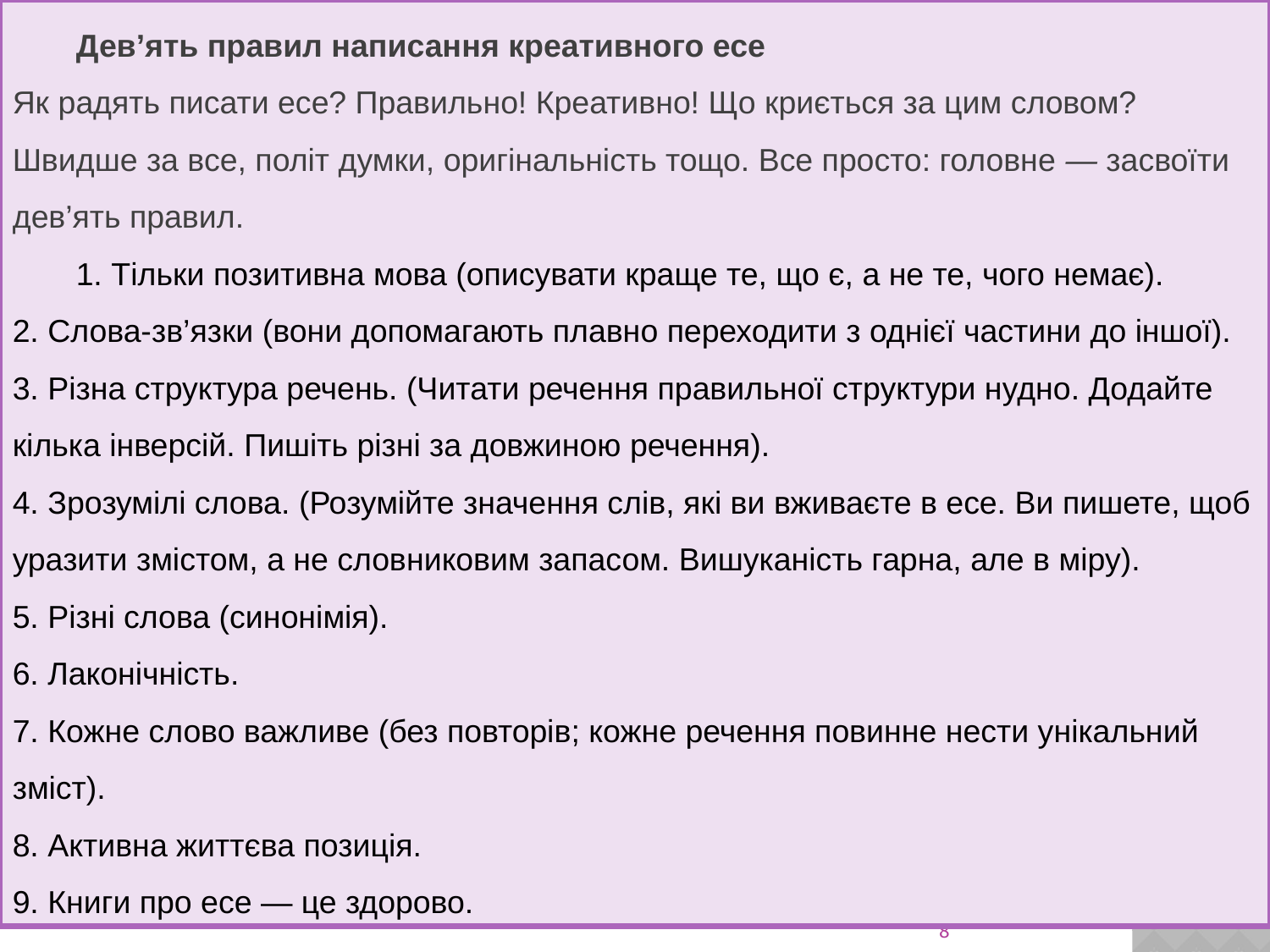

Дев’ять правил написання креативного есе
Як радять писати есе? Правильно! Креативно! Що криється за цим словом? Швидше за все, політ думки, оригінальність тощо. Все просто: головне — засвоїти дев’ять правил.
1. Тільки позитивна мова (описувати краще те, що є, а не те, чого немає).
2. Слова-зв’язки (вони допомагають плавно переходити з однієї частини до іншої).
3. Різна структура речень. (Читати речення правильної структури нудно. Додайте кілька інверсій. Пишіть різні за довжиною речення).
4. Зрозумілі слова. (Розумійте значення слів, які ви вживаєте в есе. Ви пишете, щоб уразити змістом, а не словниковим запасом. Вишуканість гарна, але в міру).
5. Різні слова (синонімія).
6. Лаконічність.
7. Кожне слово важливе (без повторів; кожне речення повинне нести унікальний зміст).
8. Активна життєва позиція.
9. Книги про есе — це здорово.
8